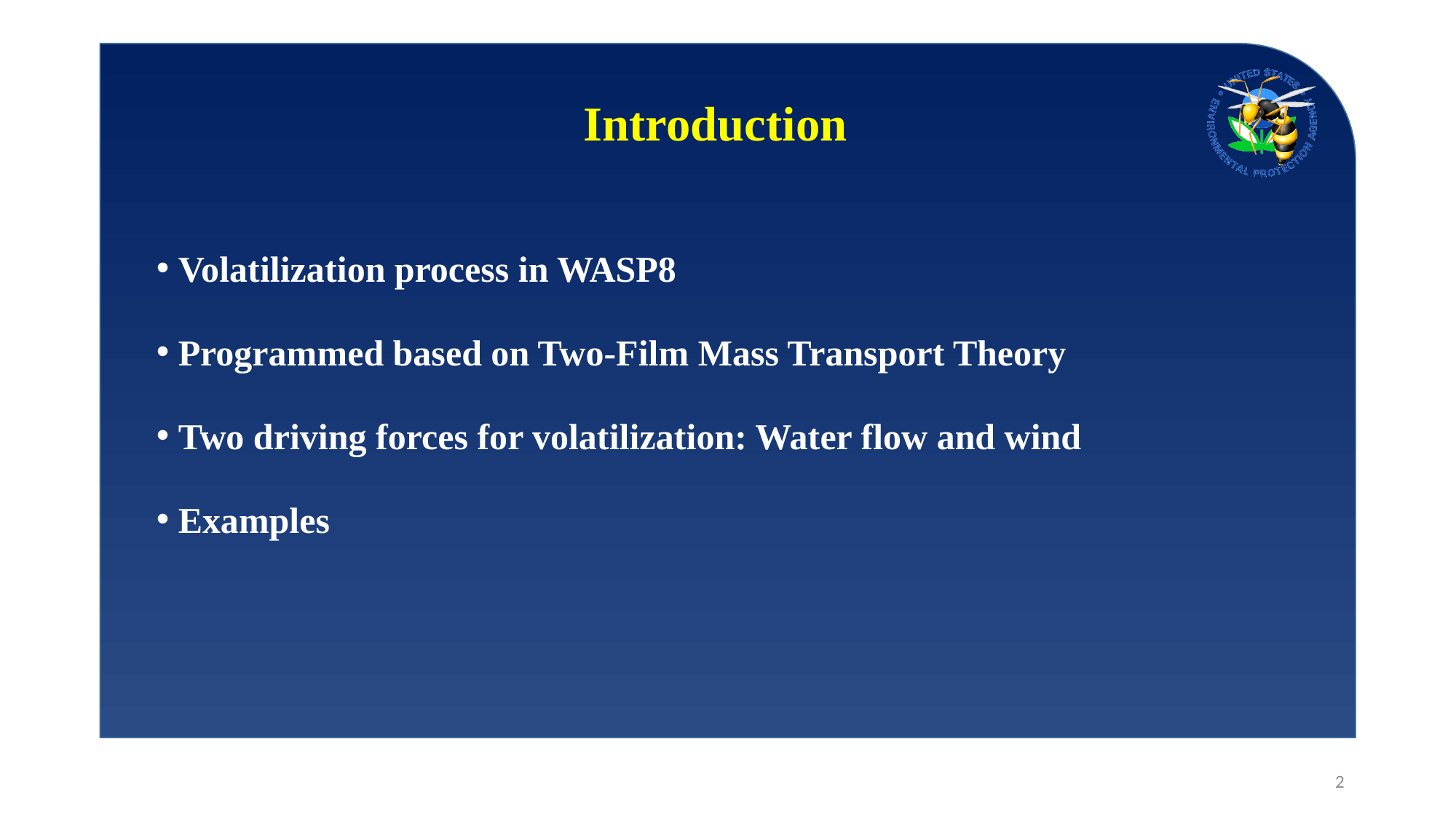

# Introduction
Volatilization process in WASP8
Programmed based on Two-Film Mass Transport Theory
Two driving forces for volatilization: Water flow and wind
Examples

2